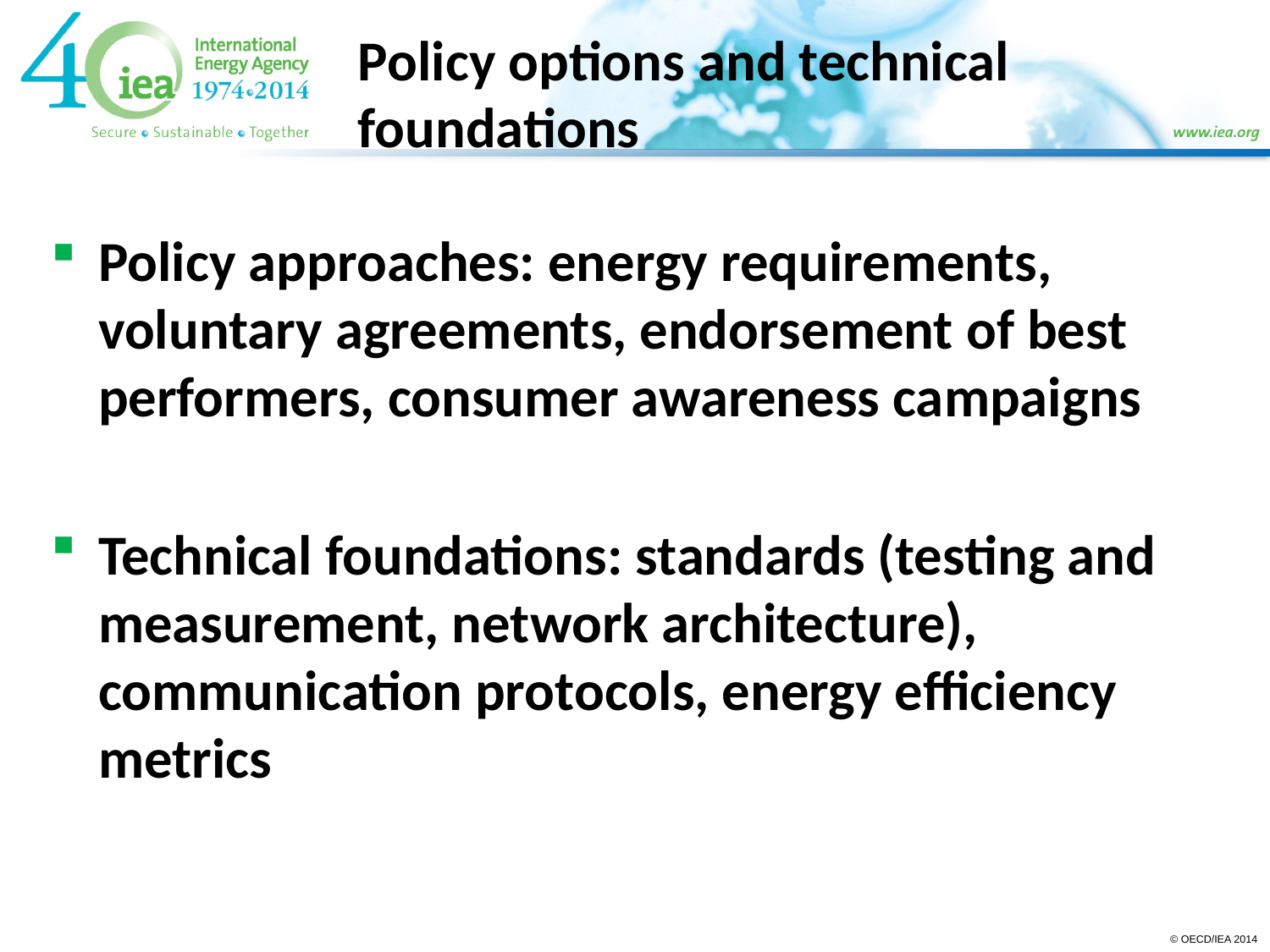

Policy options and technical foundations
#
Policy approaches: energy requirements, voluntary agreements, endorsement of best performers, consumer awareness campaigns

Technical foundations: standards (testing and measurement, network architecture), communication protocols, energy efficiency metrics